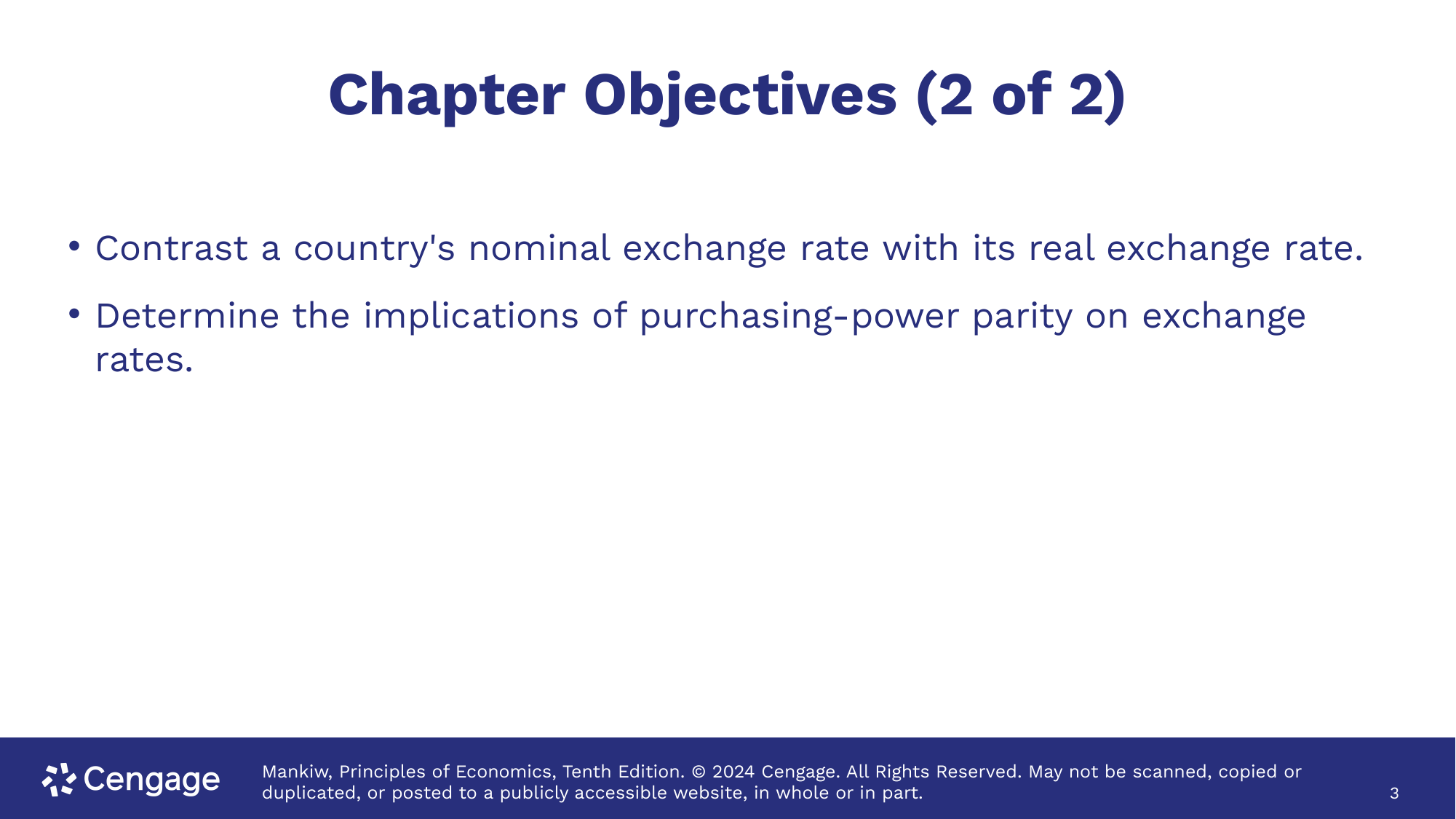

# Chapter Objectives (2 of 2)
Contrast a country's nominal exchange rate with its real exchange rate.
Determine the implications of purchasing-power parity on exchange rates.